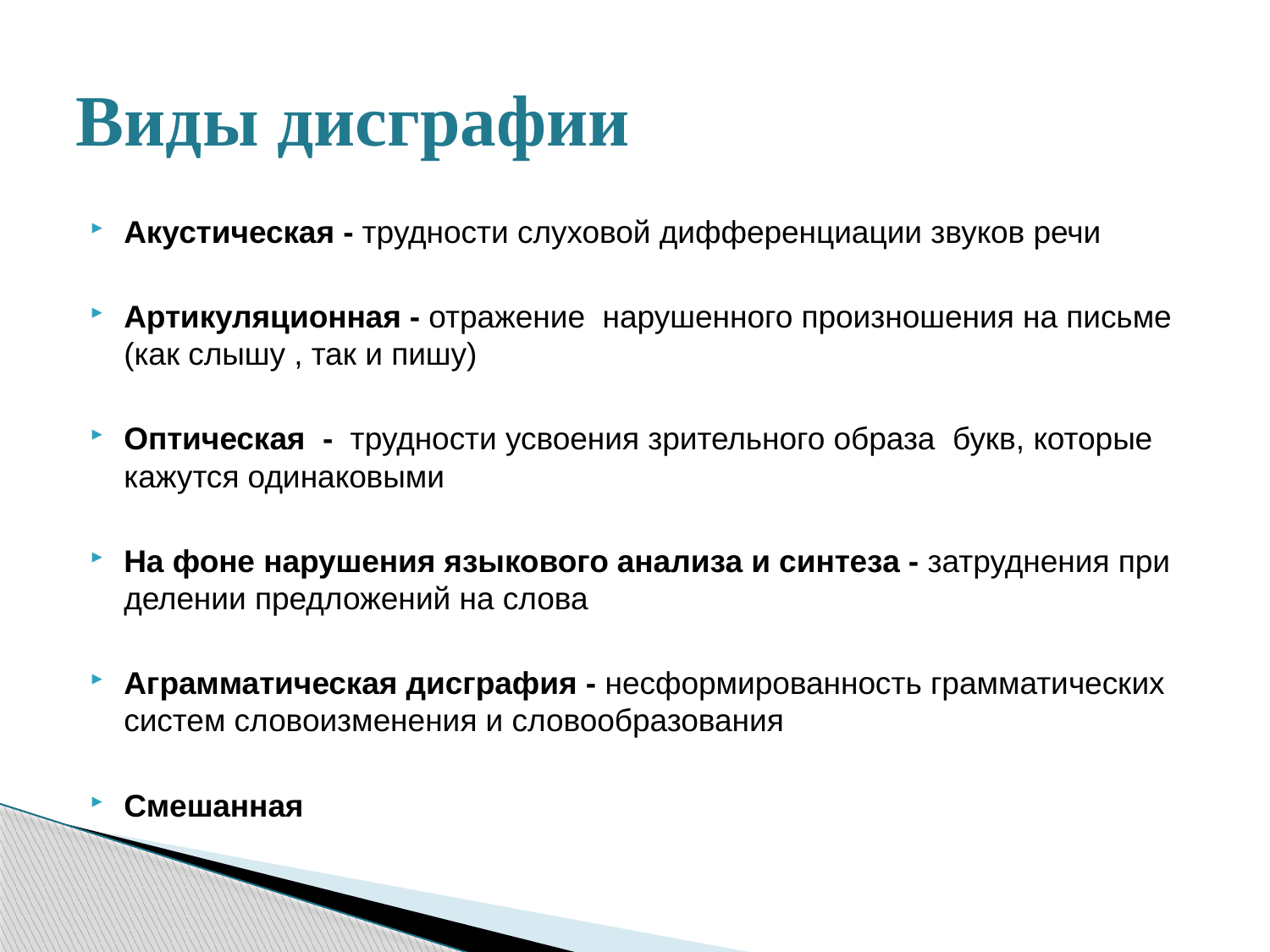

# Виды дисграфии
Акустическая - трудности слуховой дифференциации звуков речи

Артикуляционная - отражение  нарушенного произношения на письме (как слышу , так и пишу)

Оптическая  -  трудности усвоения зрительного образа  букв, которые кажутся одинаковыми

На фоне нарушения языкового анализа и синтеза - затруднения при делении предложений на слова

Аграмматическая дисграфия - несформированность грамматических систем словоизменения и словообразования

Смешанная